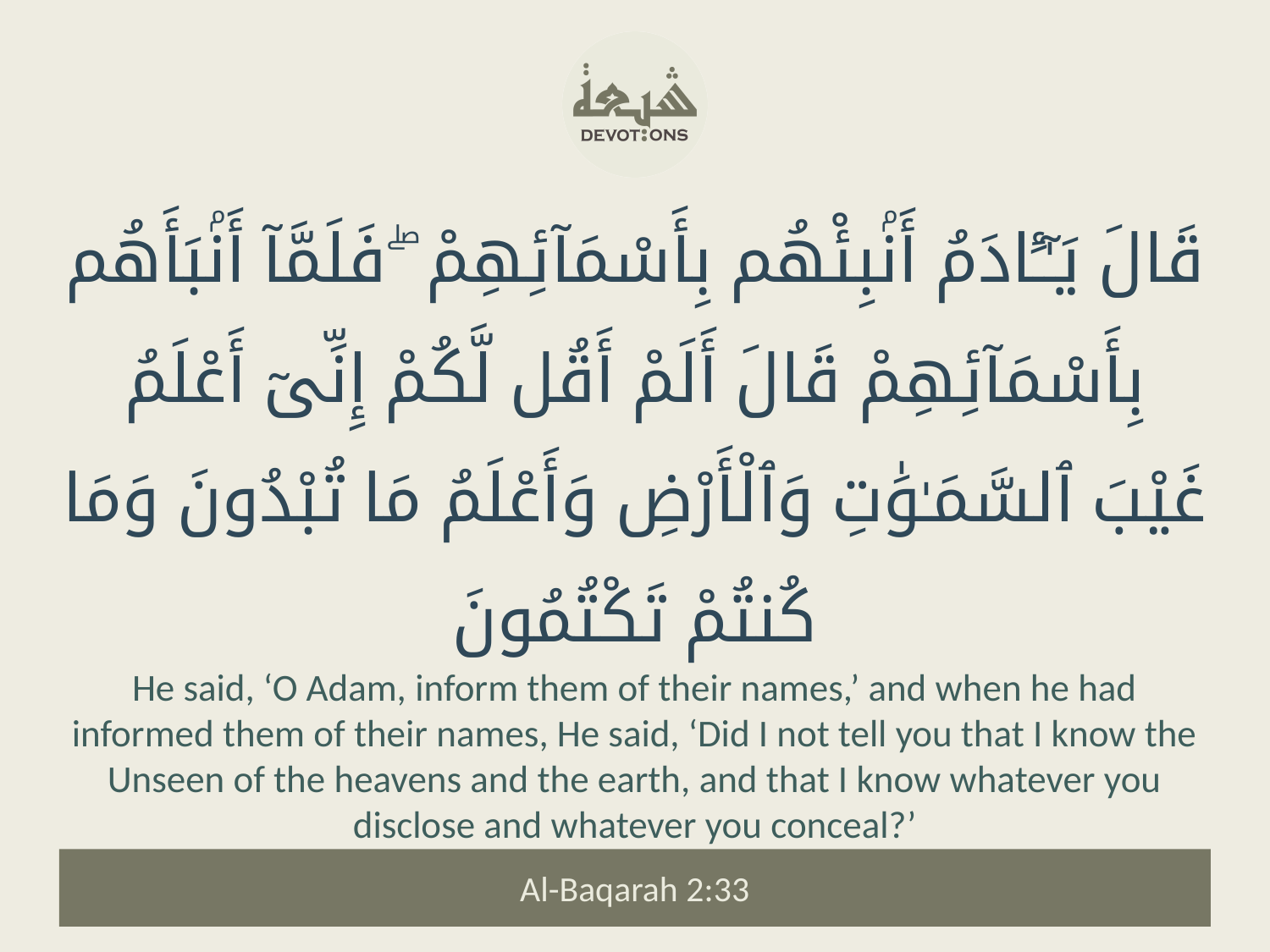

قَالَ يَـٰٓـَٔادَمُ أَنۢبِئْهُم بِأَسْمَآئِهِمْ ۖ فَلَمَّآ أَنۢبَأَهُم بِأَسْمَآئِهِمْ قَالَ أَلَمْ أَقُل لَّكُمْ إِنِّىٓ أَعْلَمُ غَيْبَ ٱلسَّمَـٰوَٰتِ وَٱلْأَرْضِ وَأَعْلَمُ مَا تُبْدُونَ وَمَا كُنتُمْ تَكْتُمُونَ
He said, ‘O Adam, inform them of their names,’ and when he had informed them of their names, He said, ‘Did I not tell you that I know the Unseen of the heavens and the earth, and that I know whatever you disclose and whatever you conceal?’
Al-Baqarah 2:33